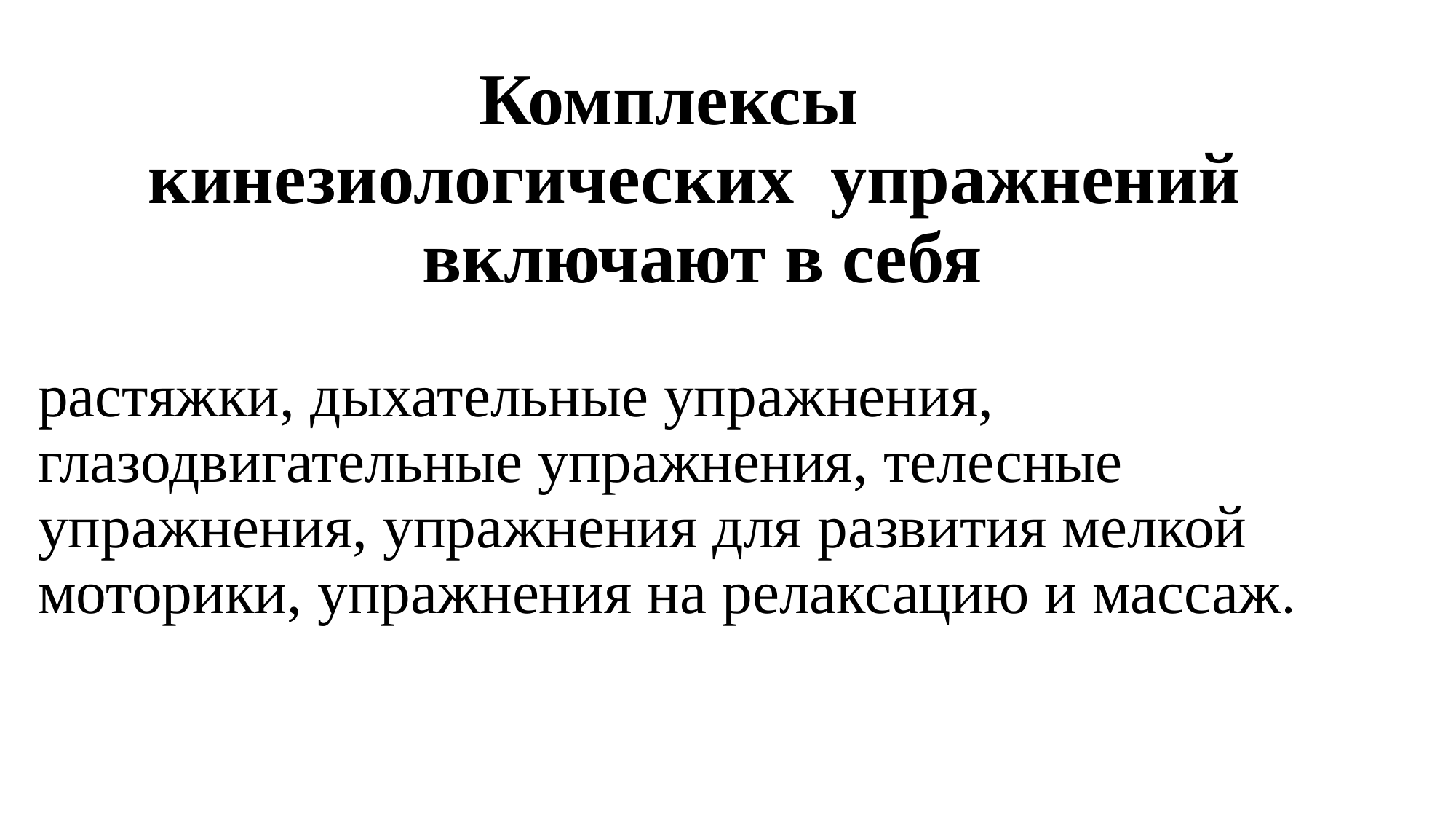

# Комплексы кинезиологических  упражнений включают в себя растяжки, дыхательные упражнения,                  глазодвигательные упражнения, телесные упражнения, упражнения для развития мелкой моторики, упражнения на релаксацию и массаж.